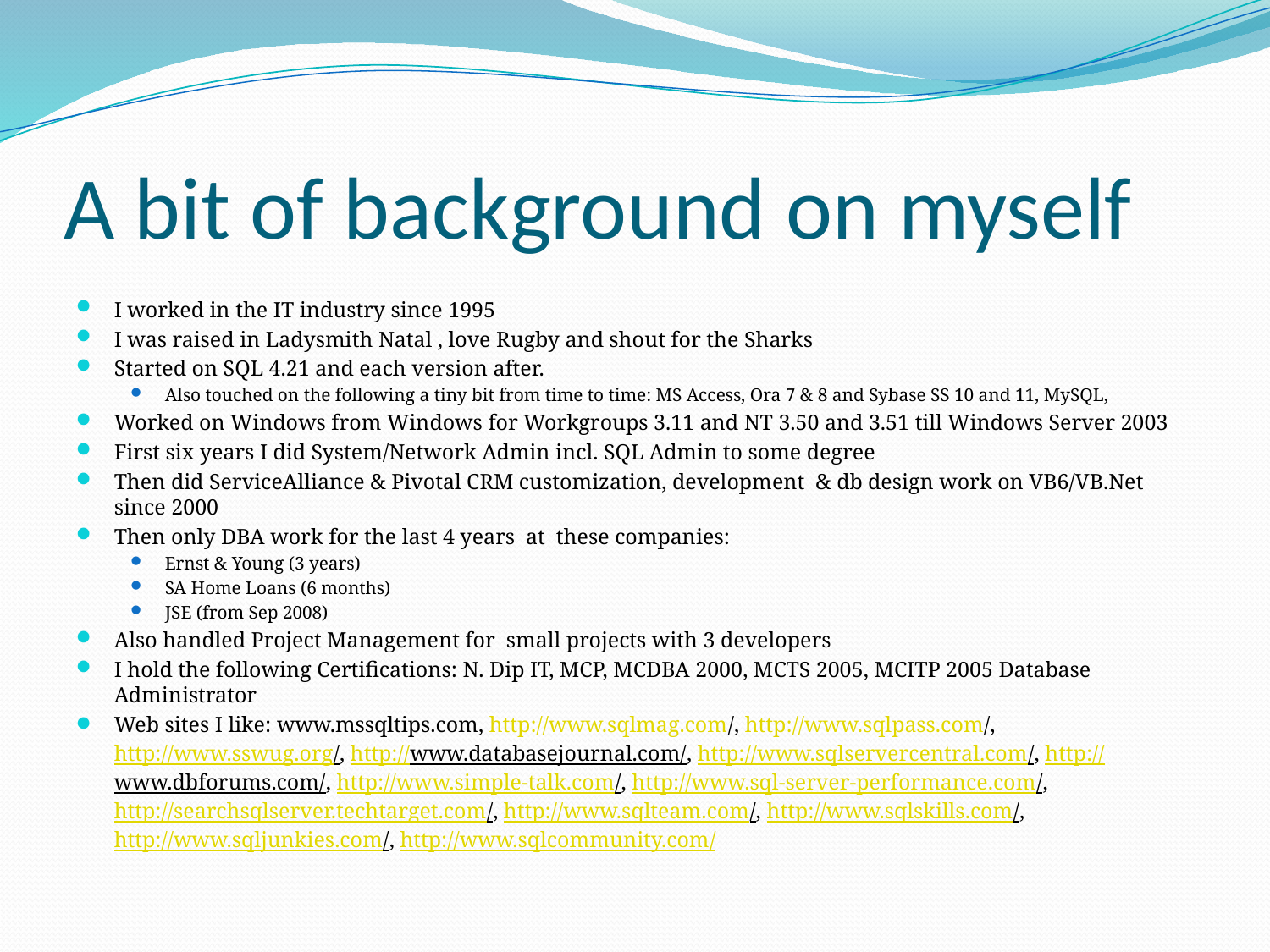

# A bit of background on myself

I worked in the IT industry since 1995
I was raised in Ladysmith Natal , love Rugby and shout for the Sharks
Started on SQL 4.21 and each version after.
Also touched on the following a tiny bit from time to time: MS Access, Ora 7 & 8 and Sybase SS 10 and 11, MySQL,
Worked on Windows from Windows for Workgroups 3.11 and NT 3.50 and 3.51 till Windows Server 2003
First six years I did System/Network Admin incl. SQL Admin to some degree
Then did ServiceAlliance & Pivotal CRM customization, development  & db design work on VB6/VB.Net since 2000
Then only DBA work for the last 4 years  at  these companies:
Ernst & Young (3 years)
SA Home Loans (6 months)
JSE (from Sep 2008)
Also handled Project Management for  small projects with 3 developers
I hold the following Certifications: N. Dip IT, MCP, MCDBA 2000, MCTS 2005, MCITP 2005 Database Administrator
Web sites I like: www.mssqltips.com, http://www.sqlmag.com/, http://www.sqlpass.com/, http://www.sswug.org/, http://www.databasejournal.com/, http://www.sqlservercentral.com/, http://www.dbforums.com/, http://www.simple-talk.com/, http://www.sql-server-performance.com/, http://searchsqlserver.techtarget.com/, http://www.sqlteam.com/, http://www.sqlskills.com/,  http://www.sqljunkies.com/, http://www.sqlcommunity.com/